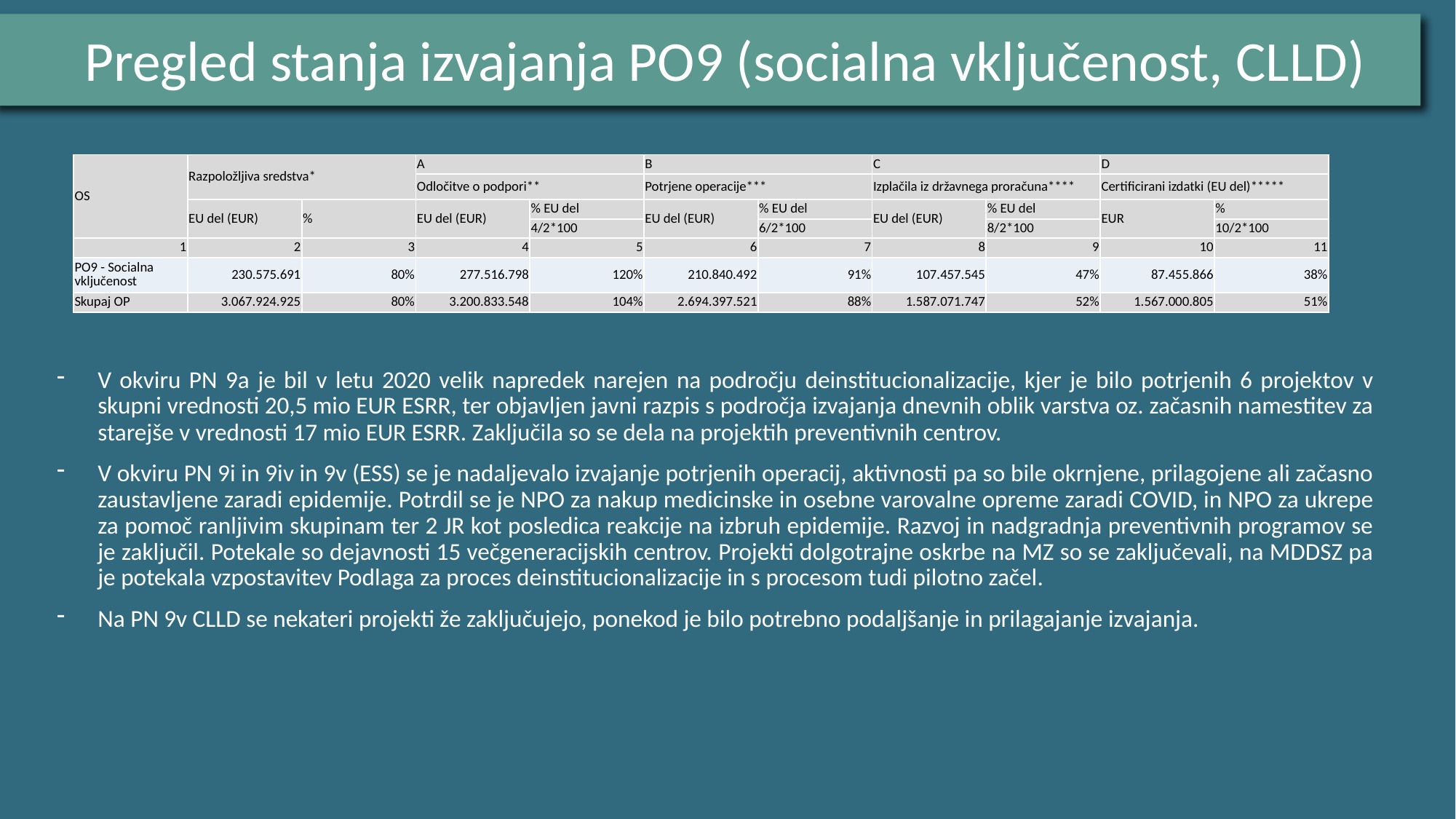

# Pregled stanja izvajanja PO9 (socialna vključenost, CLLD)
| OS | Razpoložljiva sredstva\* |  | A |  | B |  | C |  | D |  |
| --- | --- | --- | --- | --- | --- | --- | --- | --- | --- | --- |
|  |  |  | Odločitve o podpori\*\* |  | Potrjene operacije\*\*\* |  | Izplačila iz državnega proračuna\*\*\*\* |  | Certificirani izdatki (EU del)\*\*\*\*\* |  |
|  | EU del (EUR) | % | EU del (EUR) | % EU del | EU del (EUR) | % EU del | EU del (EUR) | % EU del | EUR | % |
|  |  |  |  | 4/2\*100 |  | 6/2\*100 |  | 8/2\*100 |  | 10/2\*100 |
| 1 | 2 | 3 | 4 | 5 | 6 | 7 | 8 | 9 | 10 | 11 |
| PO9 - Socialna vključenost | 230.575.691 | 80% | 277.516.798 | 120% | 210.840.492 | 91% | 107.457.545 | 47% | 87.455.866 | 38% |
| Skupaj OP | 3.067.924.925 | 80% | 3.200.833.548 | 104% | 2.694.397.521 | 88% | 1.587.071.747 | 52% | 1.567.000.805 | 51% |
V okviru PN 9a je bil v letu 2020 velik napredek narejen na področju deinstitucionalizacije, kjer je bilo potrjenih 6 projektov v skupni vrednosti 20,5 mio EUR ESRR, ter objavljen javni razpis s področja izvajanja dnevnih oblik varstva oz. začasnih namestitev za starejše v vrednosti 17 mio EUR ESRR. Zaključila so se dela na projektih preventivnih centrov.
V okviru PN 9i in 9iv in 9v (ESS) se je nadaljevalo izvajanje potrjenih operacij, aktivnosti pa so bile okrnjene, prilagojene ali začasno zaustavljene zaradi epidemije. Potrdil se je NPO za nakup medicinske in osebne varovalne opreme zaradi COVID, in NPO za ukrepe za pomoč ranljivim skupinam ter 2 JR kot posledica reakcije na izbruh epidemije. Razvoj in nadgradnja preventivnih programov se je zaključil. Potekale so dejavnosti 15 večgeneracijskih centrov. Projekti dolgotrajne oskrbe na MZ so se zaključevali, na MDDSZ pa je potekala vzpostavitev Podlaga za proces deinstitucionalizacije in s procesom tudi pilotno začel.
Na PN 9v CLLD se nekateri projekti že zaključujejo, ponekod je bilo potrebno podaljšanje in prilagajanje izvajanja.